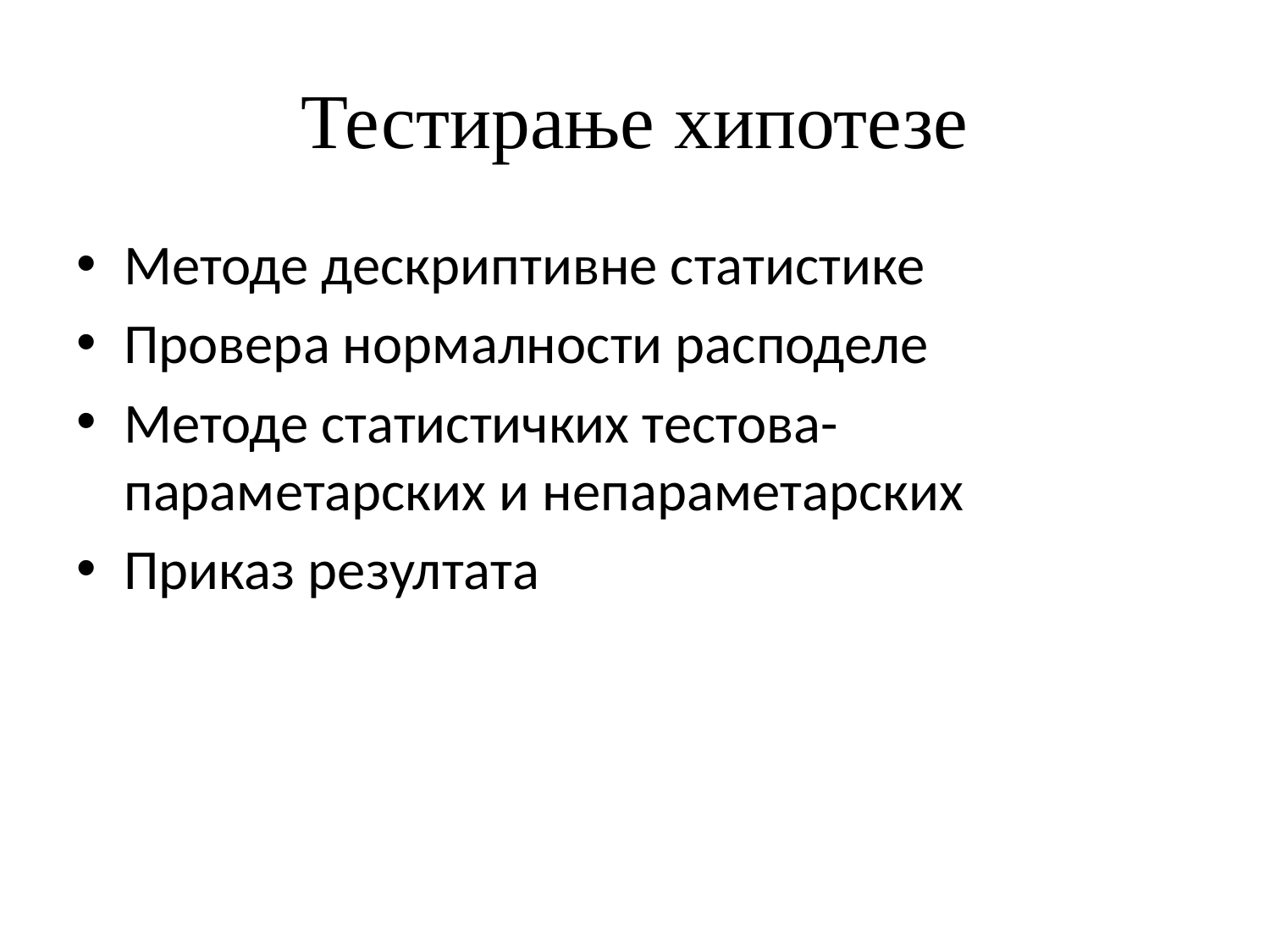

# Тестирање хипотезе
Методе дескриптивне статистике
Провера нормалности расподеле
Методе статистичких тестова-параметарских и непараметарских
Приказ резултата